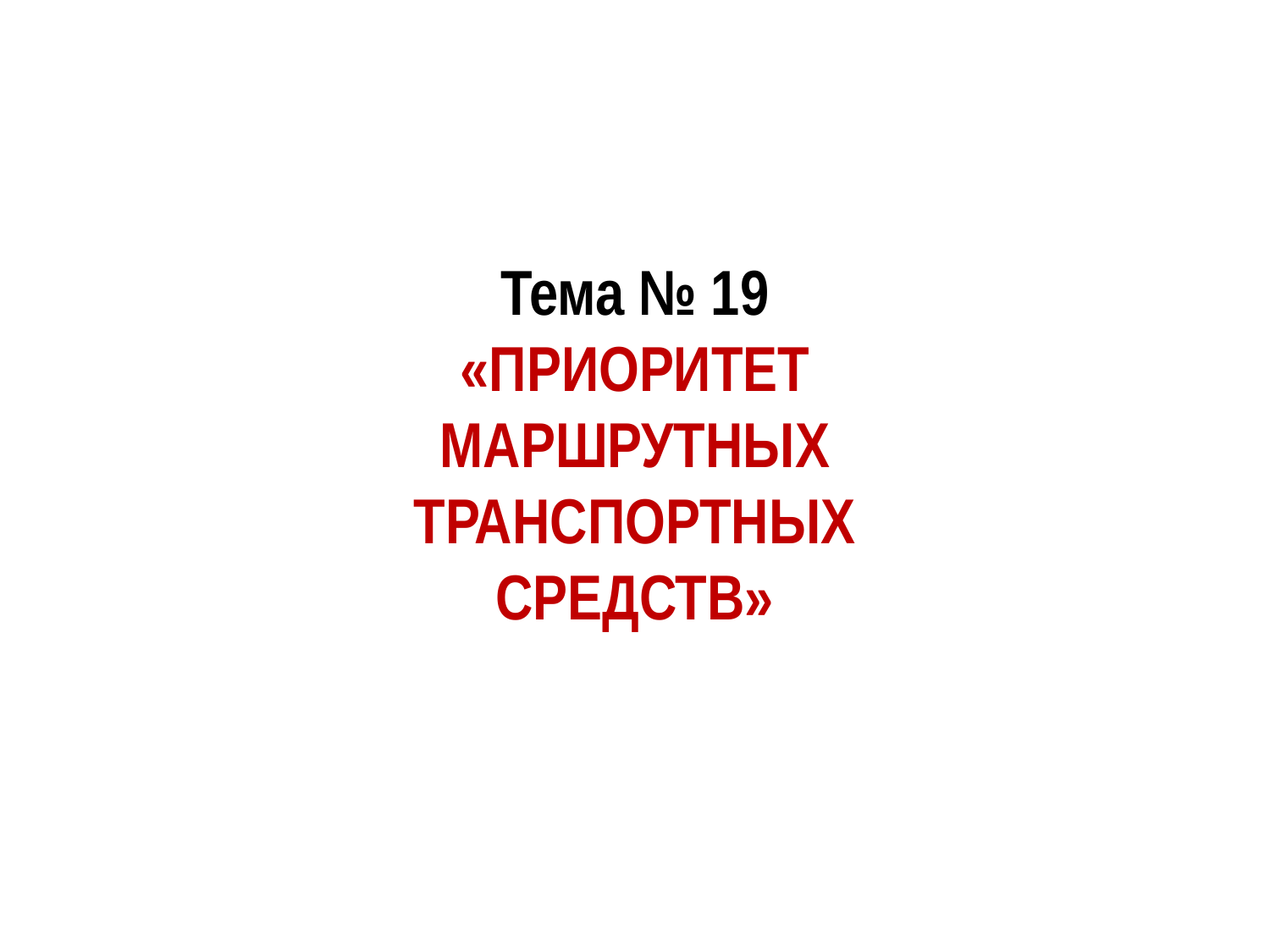

# Тема № 19 «ПРИОРИТЕТ МАРШРУТНЫХ ТРАНСПОРТНЫХ СРЕДСТВ»